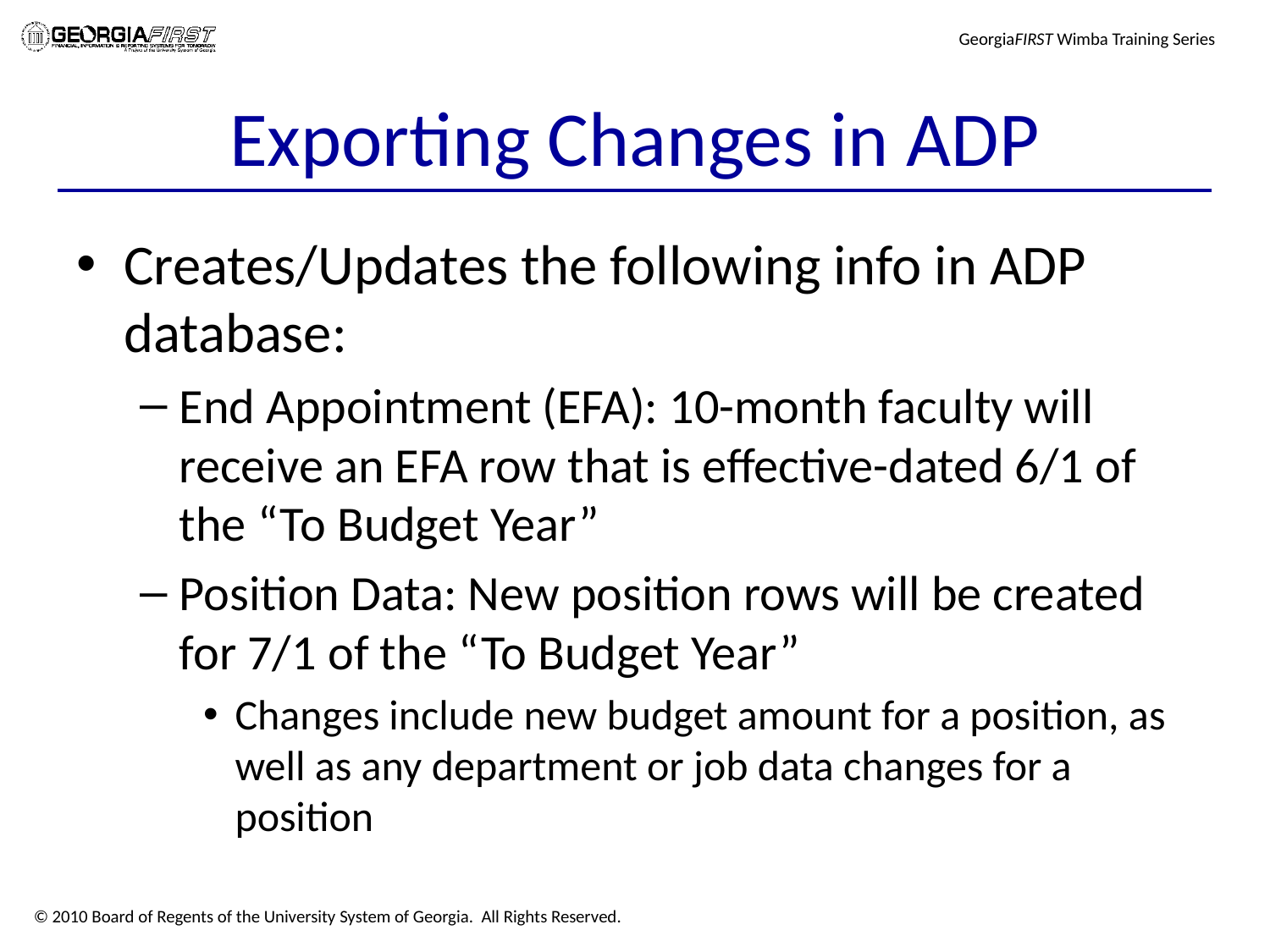

# Exporting Changes in ADP
Creates/Updates the following info in ADP database:
End Appointment (EFA): 10-month faculty will receive an EFA row that is effective-dated 6/1 of the “To Budget Year”
Position Data: New position rows will be created for 7/1 of the “To Budget Year”
Changes include new budget amount for a position, as well as any department or job data changes for a position